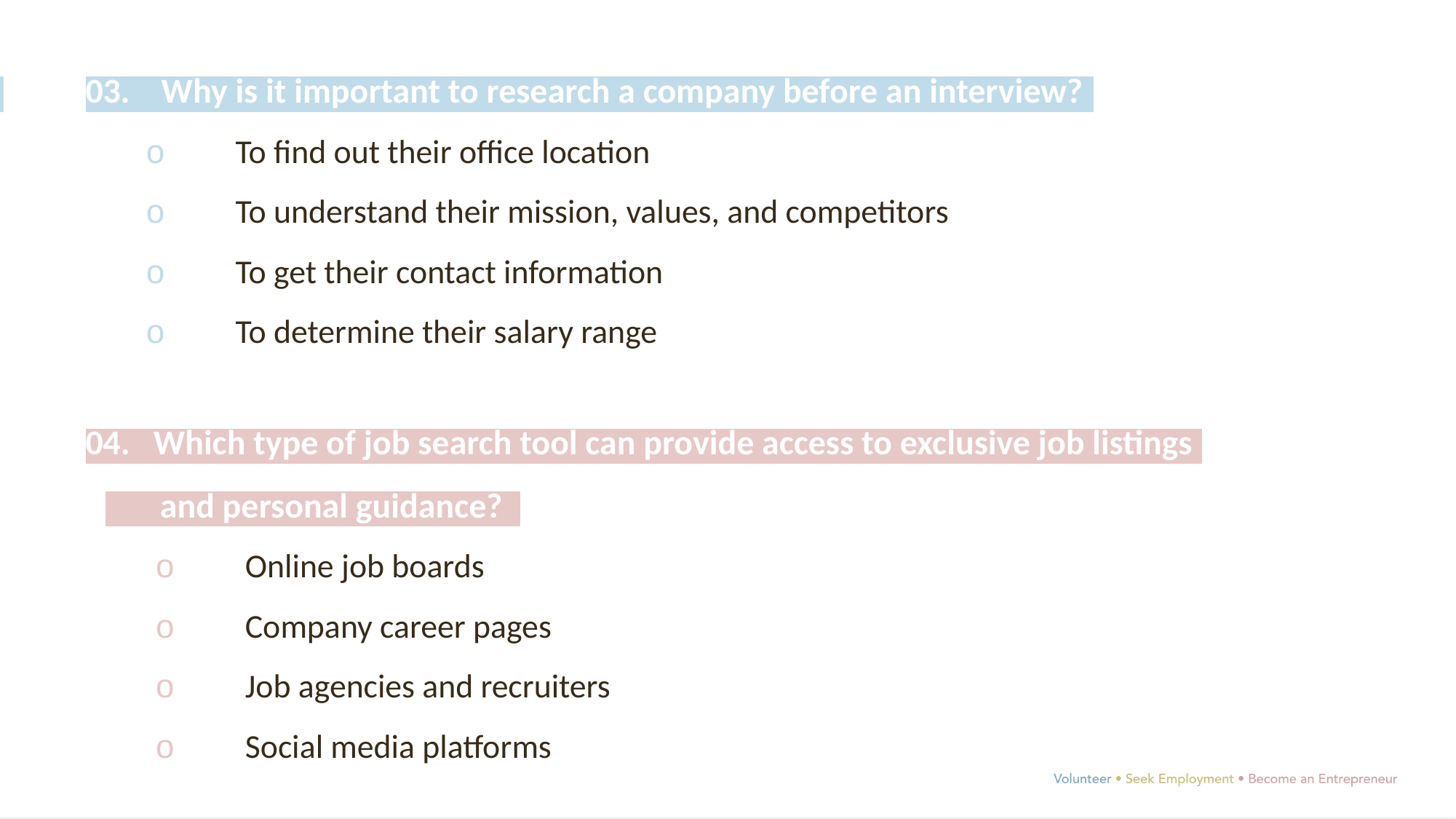

03.    Why is it important to research a company before an interview?.
o	To find out their office location
o	To understand their mission, values, and competitors
o	To get their contact information
o	To determine their salary range

	04.   Which type of job search tool can provide access to exclusive job listings
		       and personal guidance? .
o	Online job boards
o	Company career pages
o	Job agencies and recruiters
o	Social media platforms